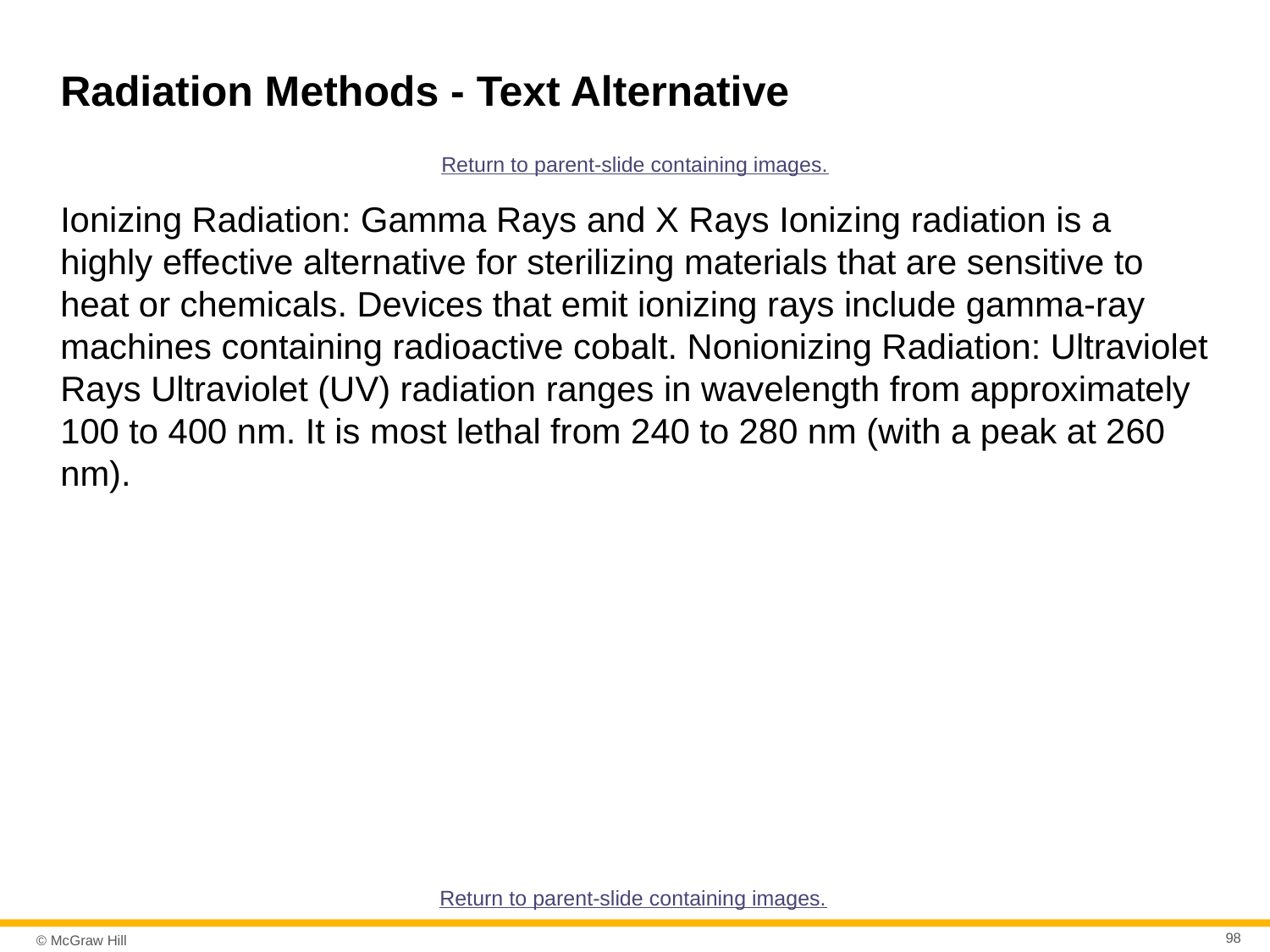

# Radiation Methods - Text Alternative
Return to parent-slide containing images.
Ionizing Radiation: Gamma Rays and X Rays Ionizing radiation is a highly effective alternative for sterilizing materials that are sensitive to heat or chemicals. Devices that emit ionizing rays include gamma-ray machines containing radioactive cobalt. Nonionizing Radiation: Ultraviolet Rays Ultraviolet (UV) radia­tion ranges in wavelength from approximately 100 to 400 nm. It is most lethal from 240 to 280 nm (with a peak at 260 nm).
Return to parent-slide containing images.